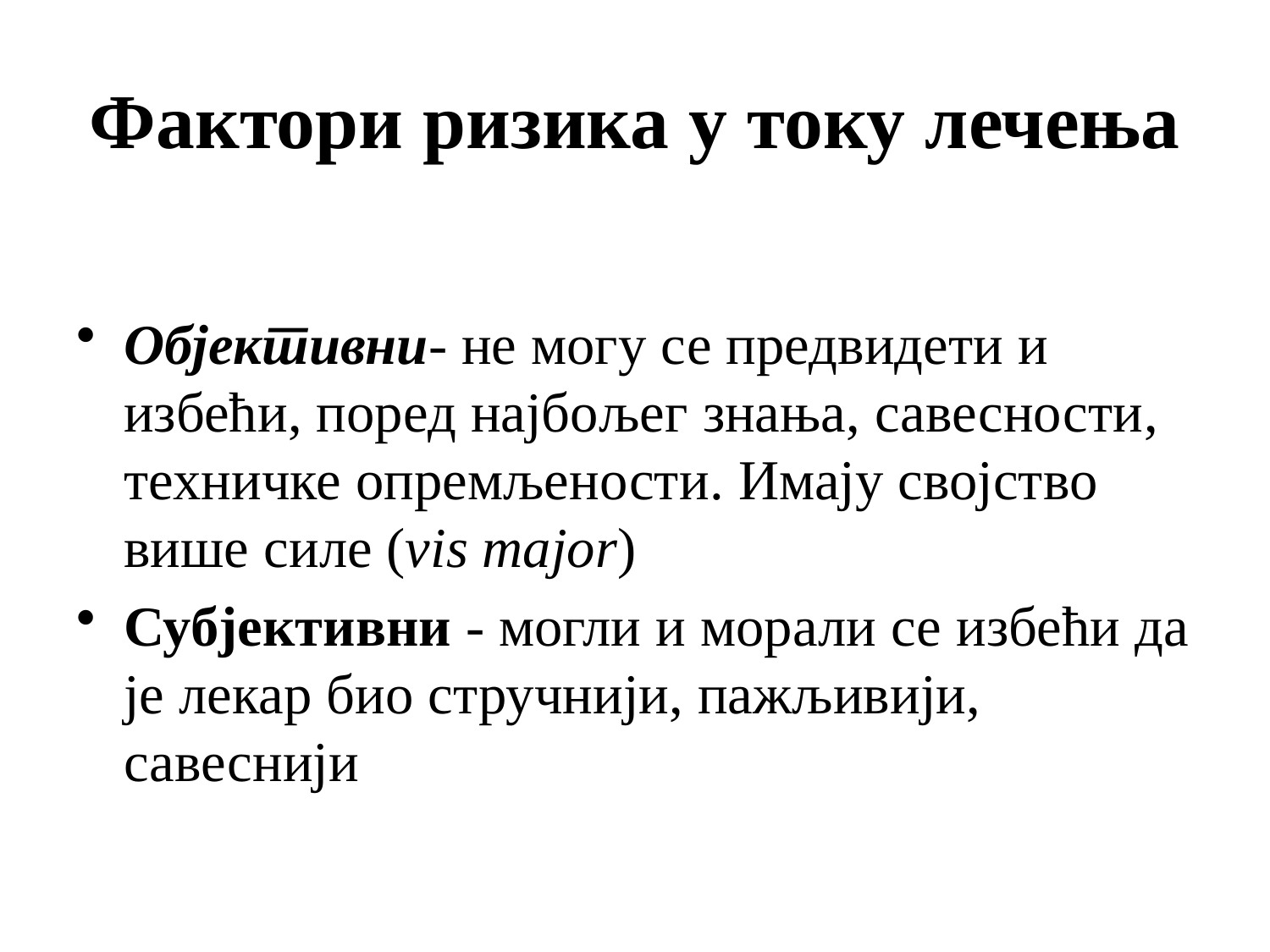

Фактори ризика у току лечења

Објективни- не могу се предвидети и избећи, поред најбољег знања, савесности, техничке опремљености. Имају својство више силе (vis major)
Субјективни - могли и морали се избећи да је лекар био стручнији, пажљивији, савеснији